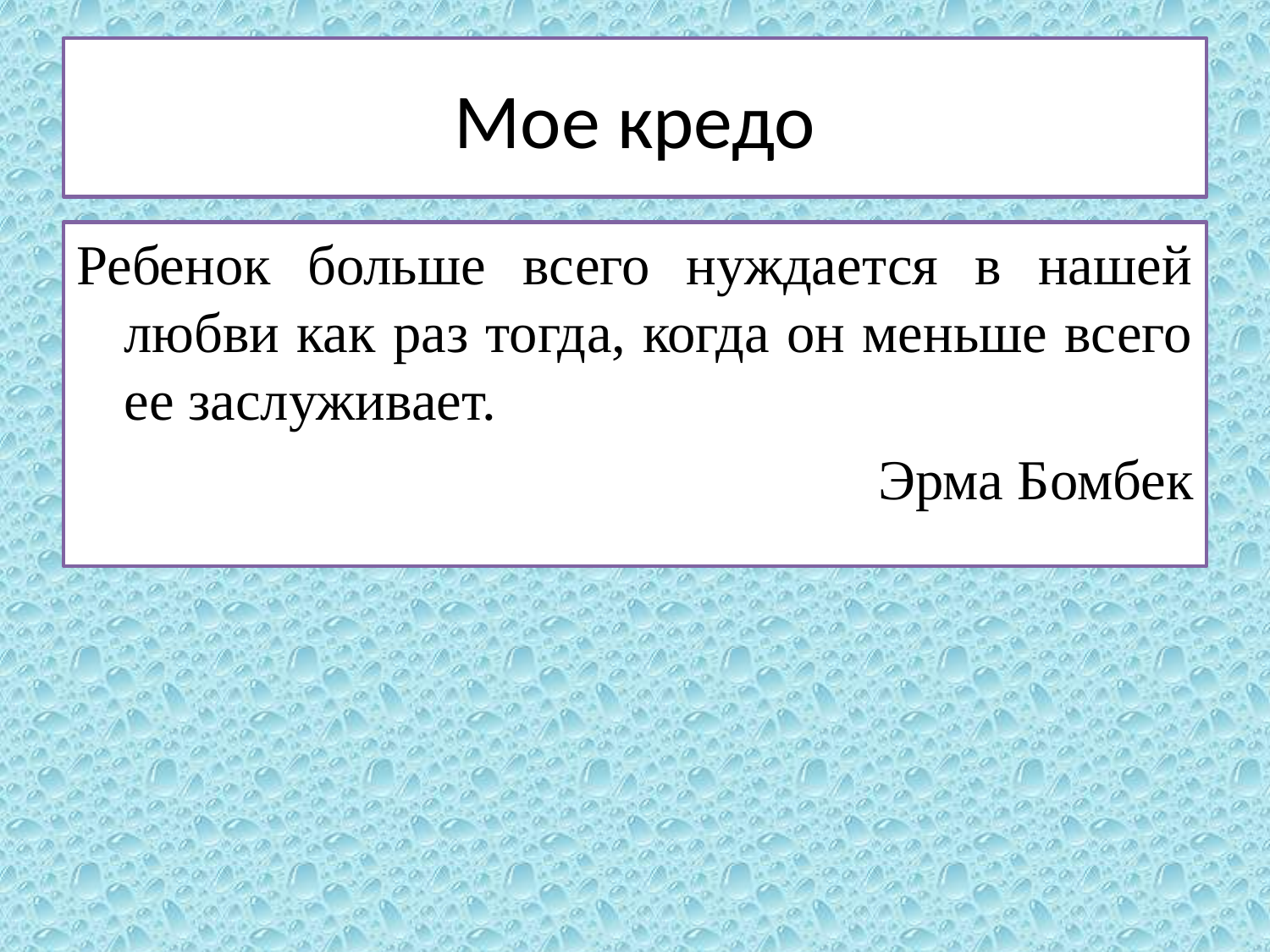

# Мое кредо
Ребенок больше всего нуждается в нашей любви как раз тогда, когда он меньше всего ее заслуживает.
Эрма Бомбек